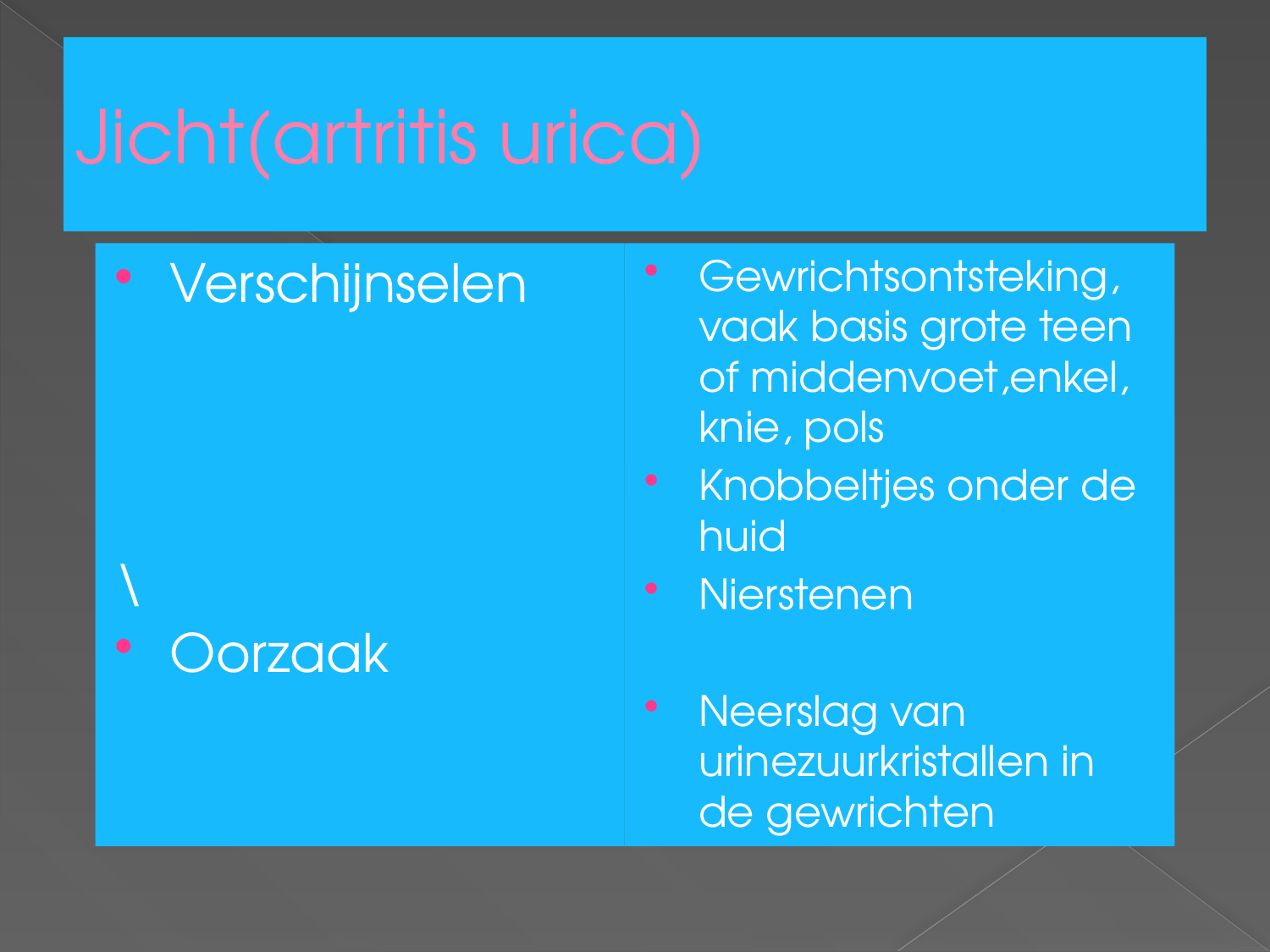

# Jicht(artritis urica)
Verschijnselen

\
Oorzaak

Gewrichtsontsteking, vaak basis grote teen of middenvoet,enkel, knie, pols
Knobbeltjes onder de huid
Nierstenen

Neerslag van urinezuurkristallen in de gewrichten